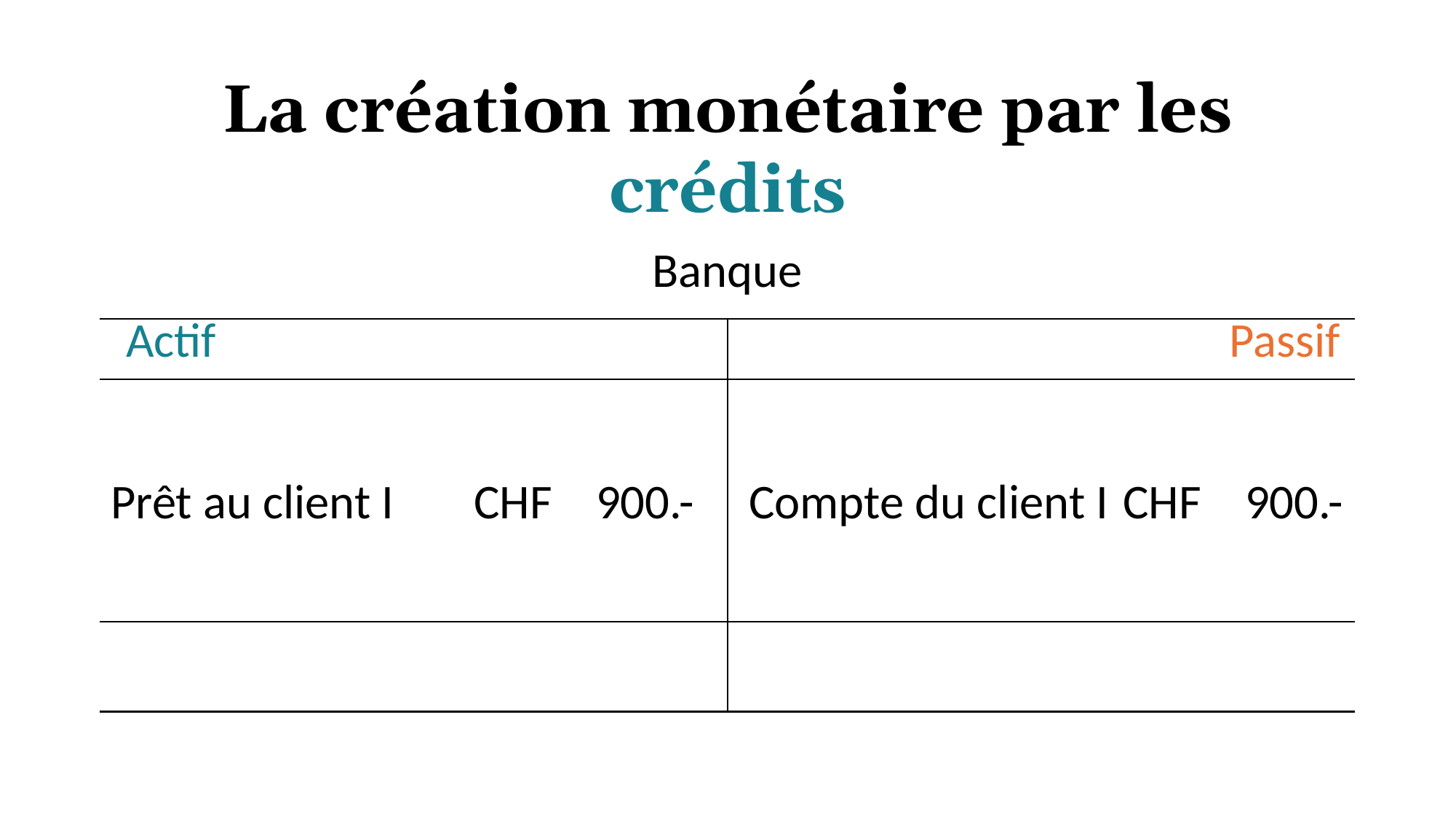

# La création monétaire par les crédits
| Banque |  |
| --- | --- |
| Actif | Passif |
|  |  |
|  |  |
Prêt au client I
CHF    900.-
Compte du client I
CHF    900.-